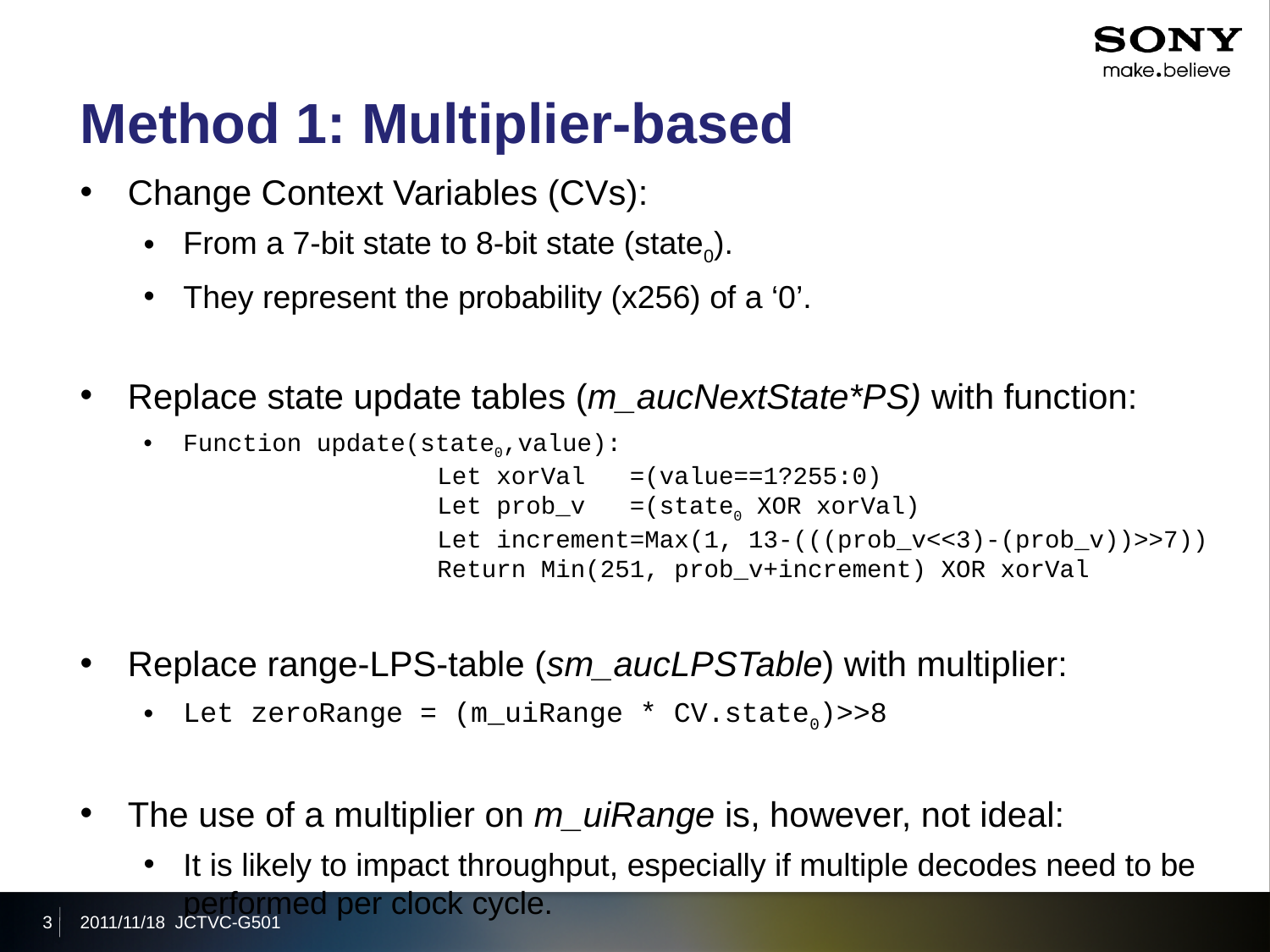

# Method 1: Multiplier-based
Change Context Variables (CVs):
From a 7-bit state to 8-bit state (state0).
They represent the probability (x256) of a ‘0’.

Replace state update tables (m_aucNextState*PS) with function:
Function update(state0,value):
		Let xorVal   =(value==1?255:0)
		Let prob_v   =(state0 XOR xorVal)
		Let increment=Max(1, 13-(((prob_v<<3)-(prob_v))>>7))
		Return Min(251, prob_v+increment) XOR xorVal

Replace range-LPS-table (sm_aucLPSTable) with multiplier:
Let zeroRange = (m_uiRange * CV.state0)>>8

The use of a multiplier on m_uiRange is, however, not ideal:
It is likely to impact throughput, especially if multiple decodes need to be performed per clock cycle.
3
2011/11/18
JCTVC-G501